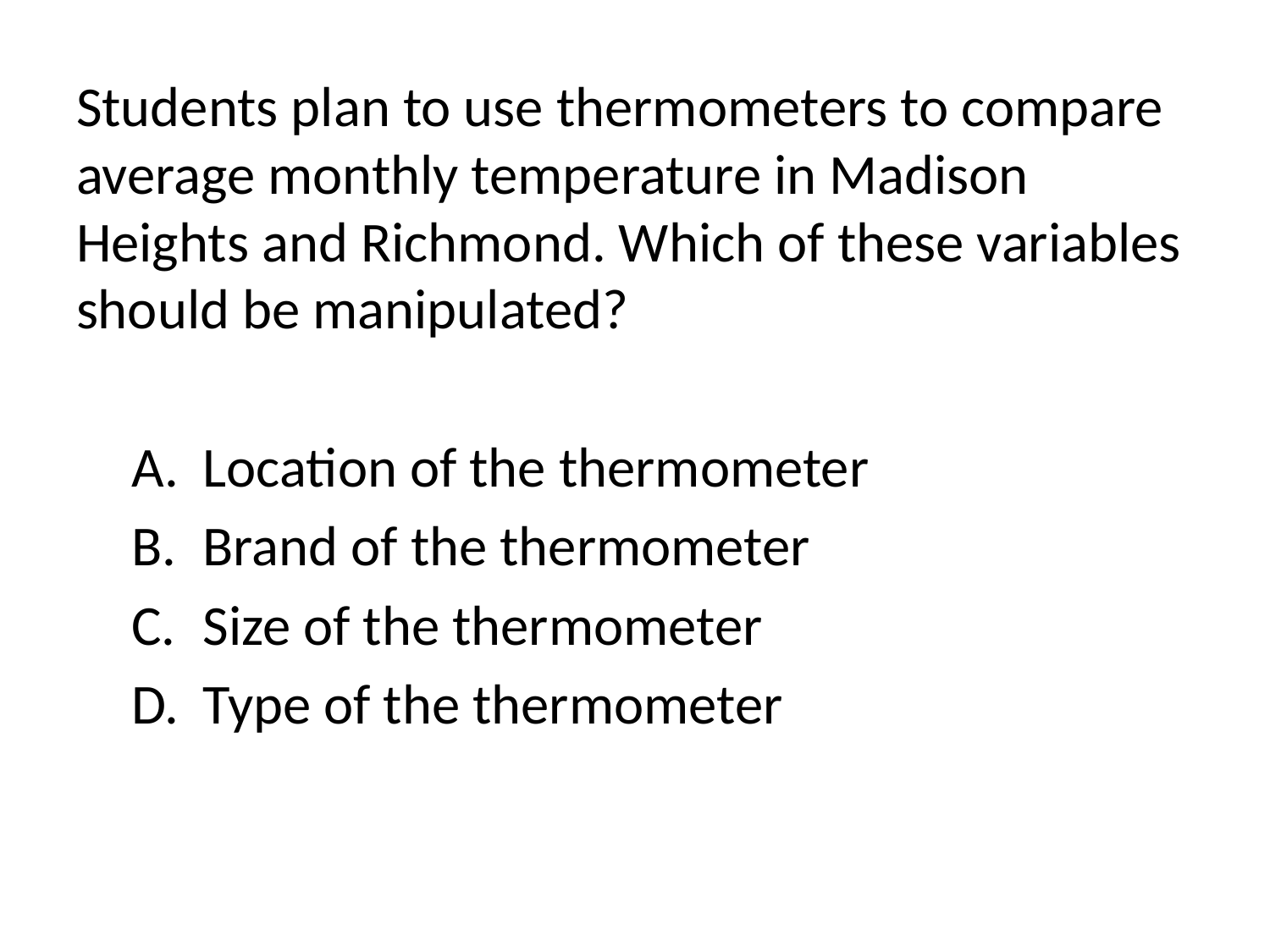

Students plan to use thermometers to compare average monthly temperature in Madison Heights and Richmond. Which of these variables should be manipulated?

Location of the thermometer
Brand of the thermometer
Size of the thermometer
Type of the thermometer